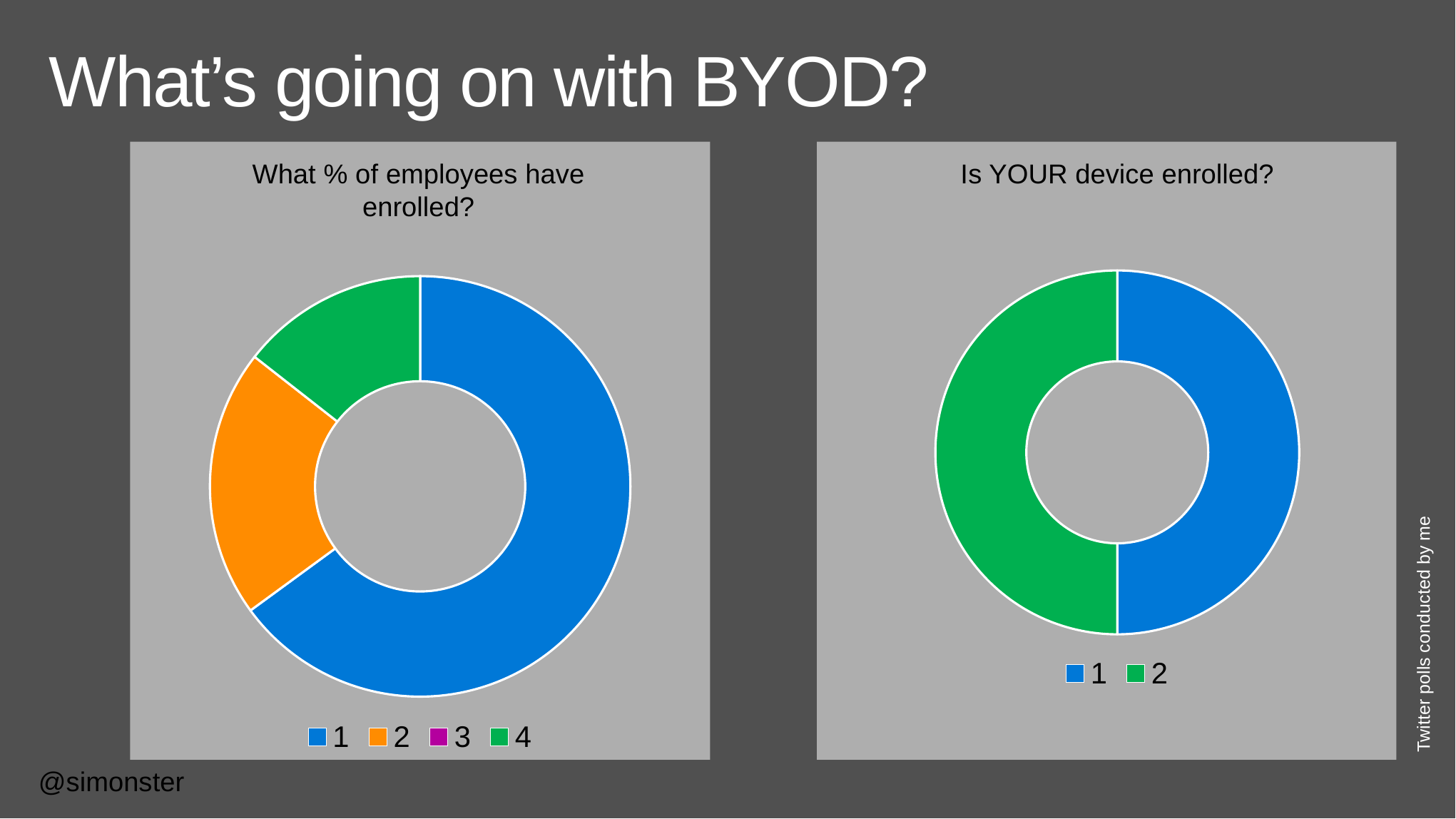

# What’s going on with BYOD?

Is YOUR device enrolled?
What % of employees have enrolled?

### Chart

| Category |  |
|---|---|

### Chart

| Category |  |
|---|---|
Twitter polls conducted by me
@simonster